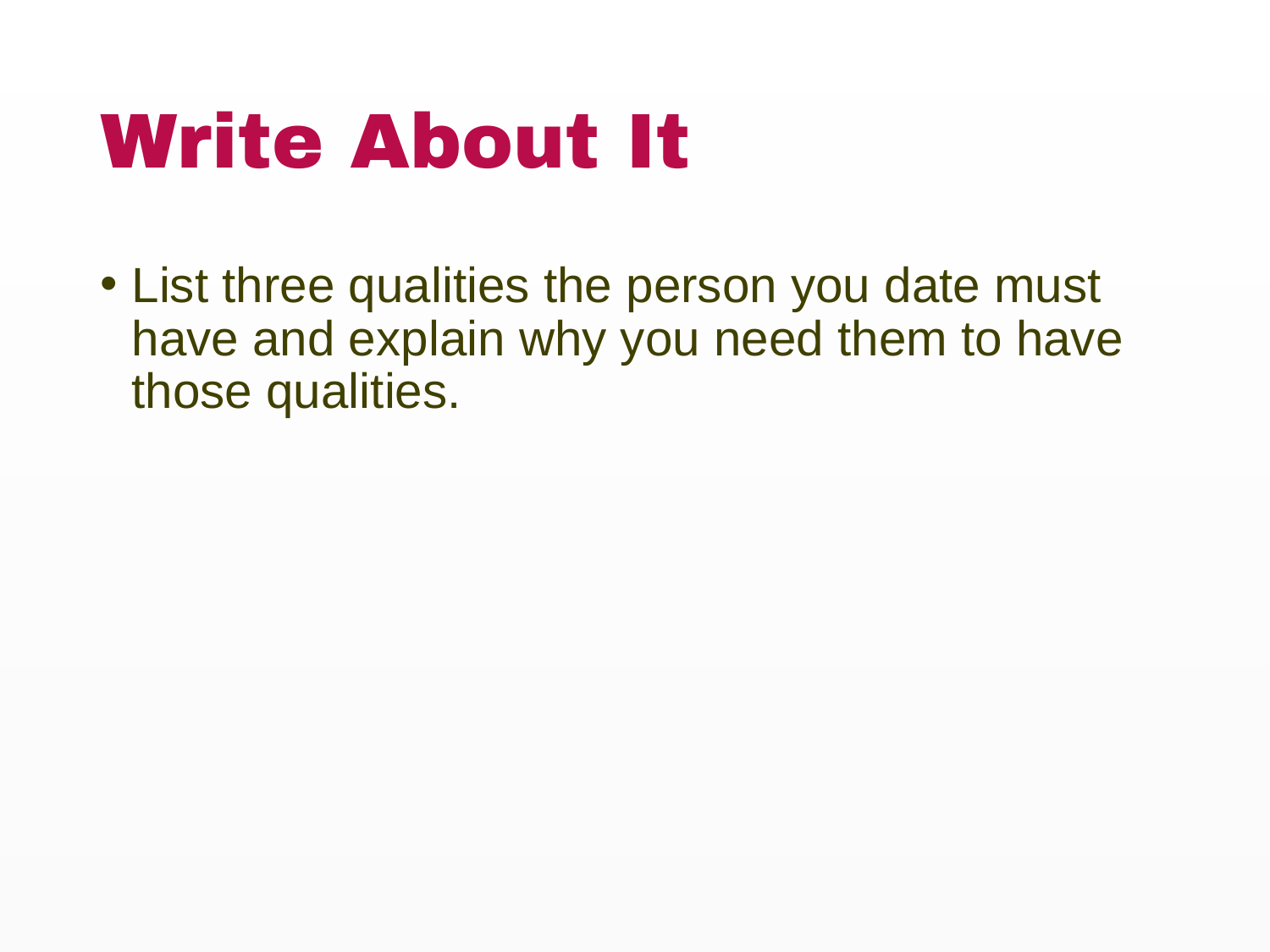

# Write About It
List three qualities the person you date must have and explain why you need them to have those qualities.